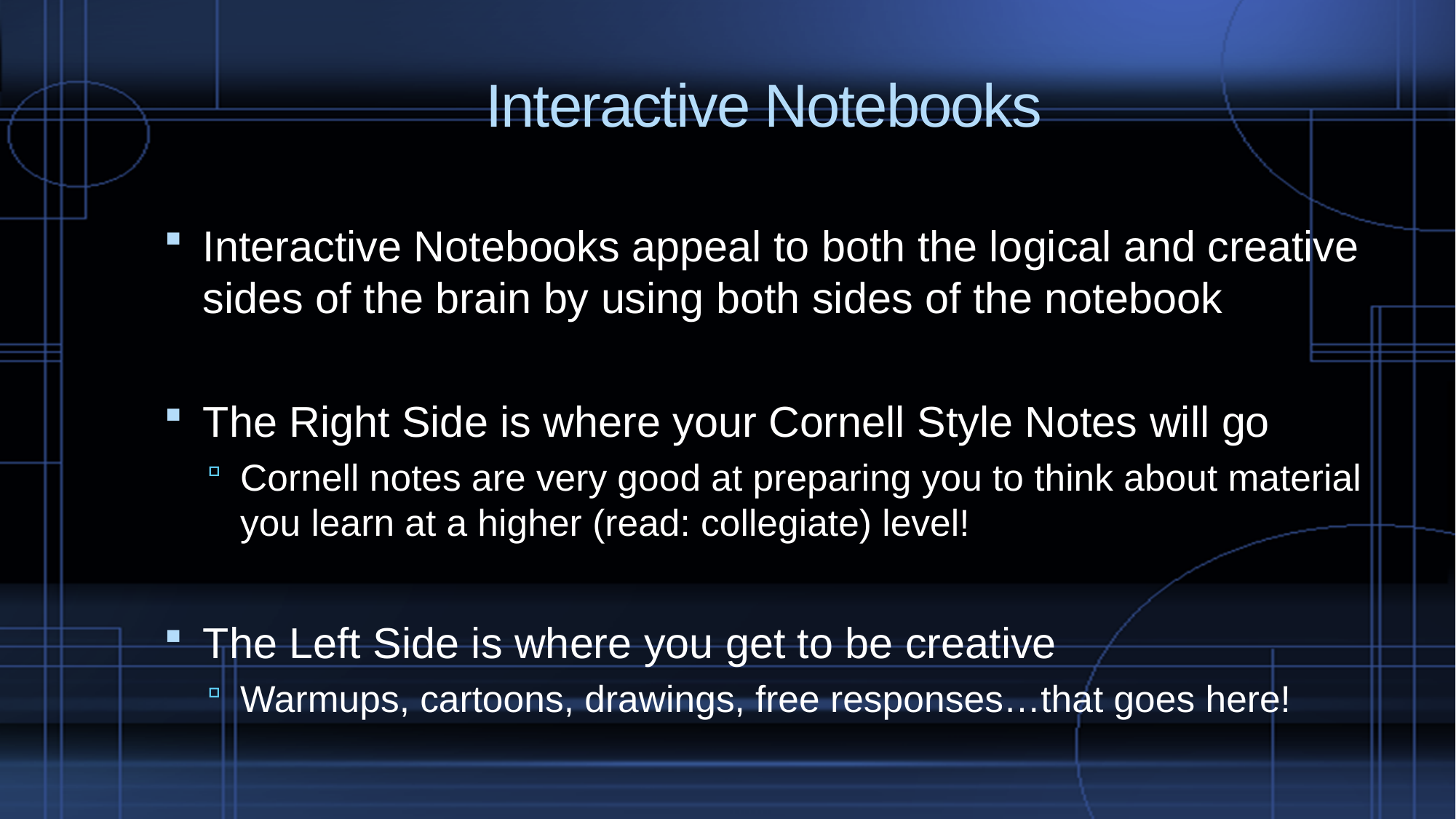

# Interactive Notebooks
Interactive Notebooks appeal to both the logical and creative sides of the brain by using both sides of the notebook

The Right Side is where your Cornell Style Notes will go
Cornell notes are very good at preparing you to think about material you learn at a higher (read: collegiate) level!

The Left Side is where you get to be creative
Warmups, cartoons, drawings, free responses…that goes here!